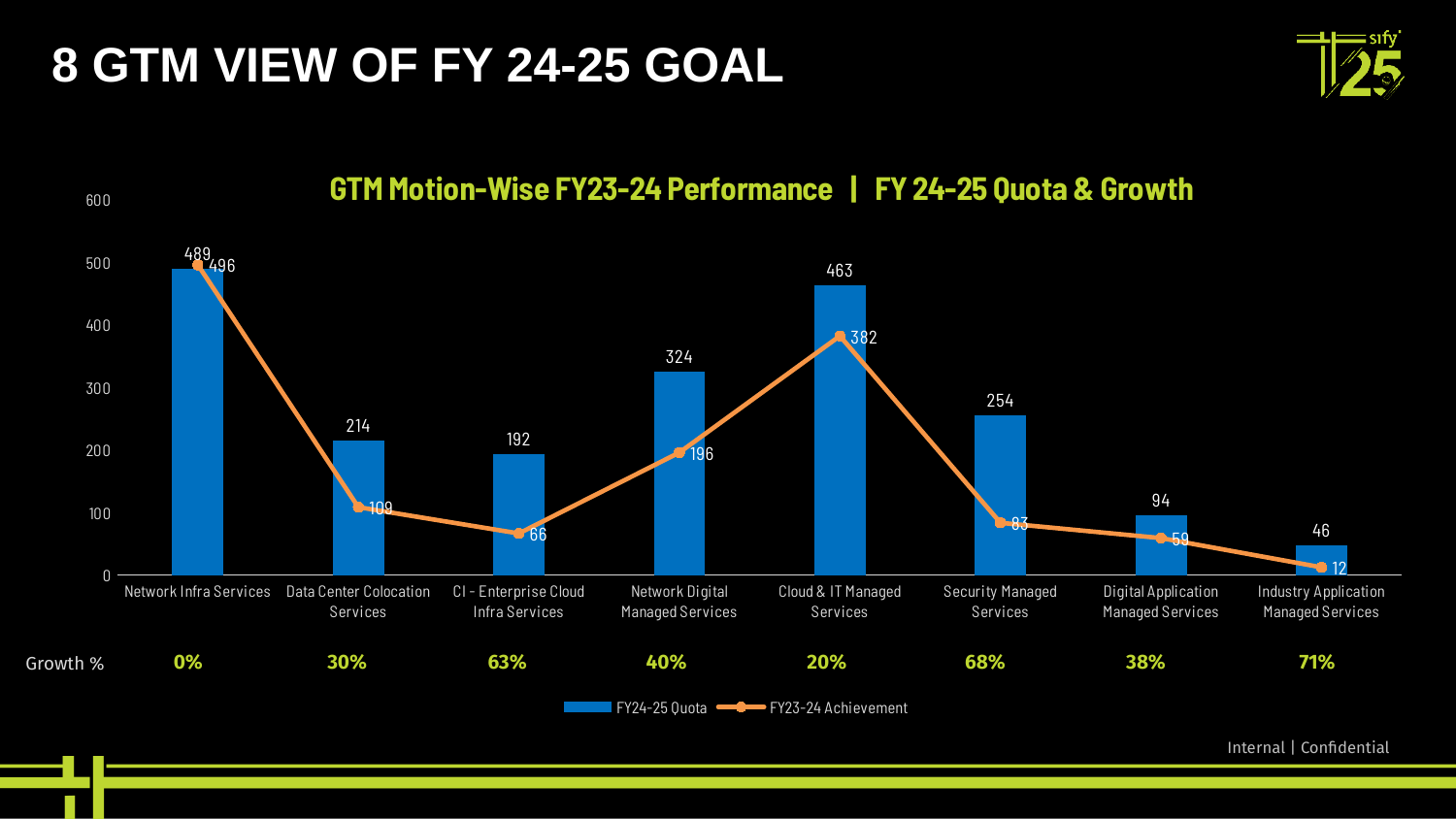

# 8 GTM view of FY 24-25 Goal

[unsupported chart]

Growth %
| 0% | 30% | 63% | 40% | 20% | 68% | 38% | 71% |
| --- | --- | --- | --- | --- | --- | --- | --- |